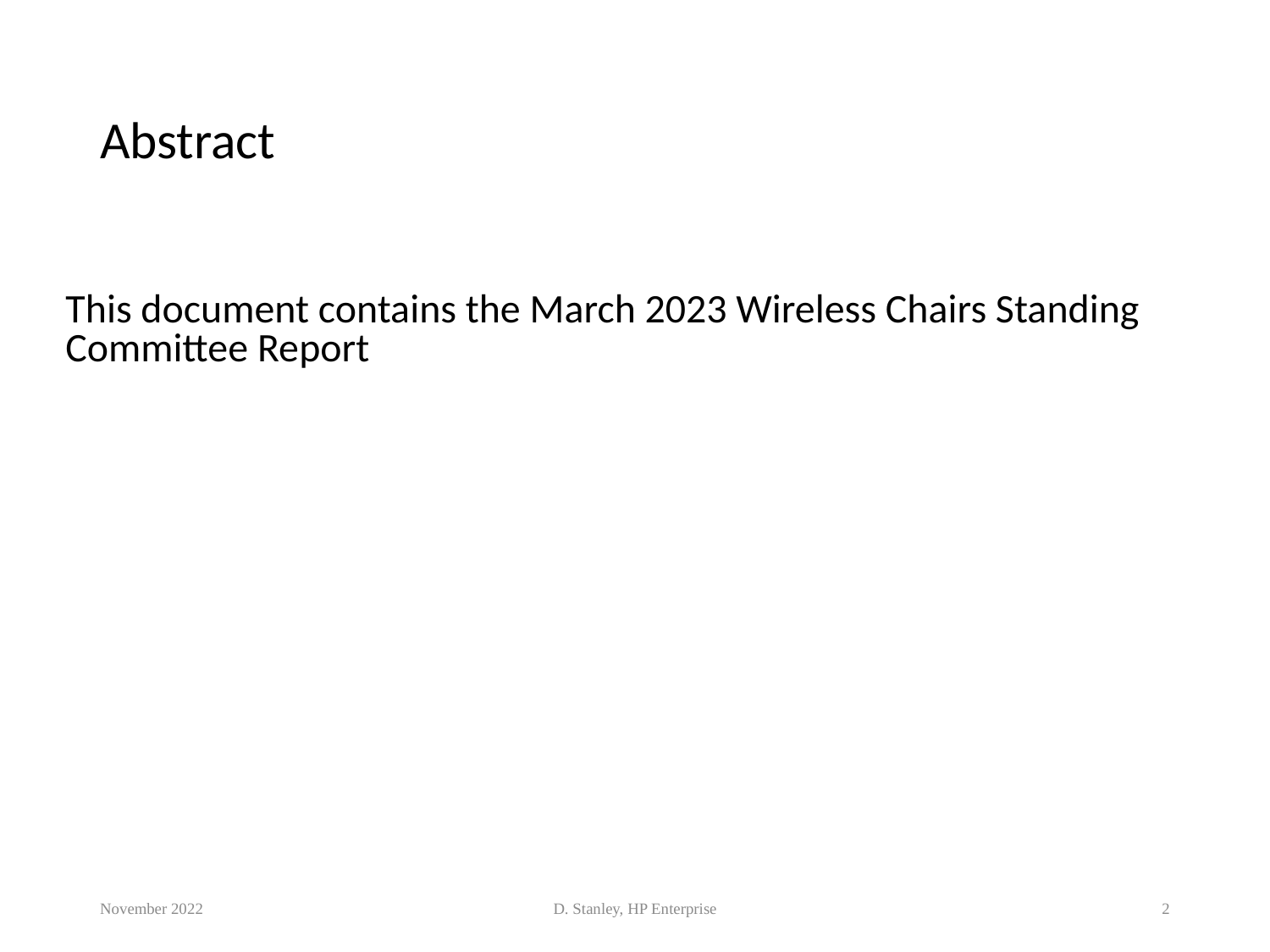

# Abstract
This document contains the March 2023 Wireless Chairs Standing Committee Report

November 2022
D. Stanley, HP Enterprise
2